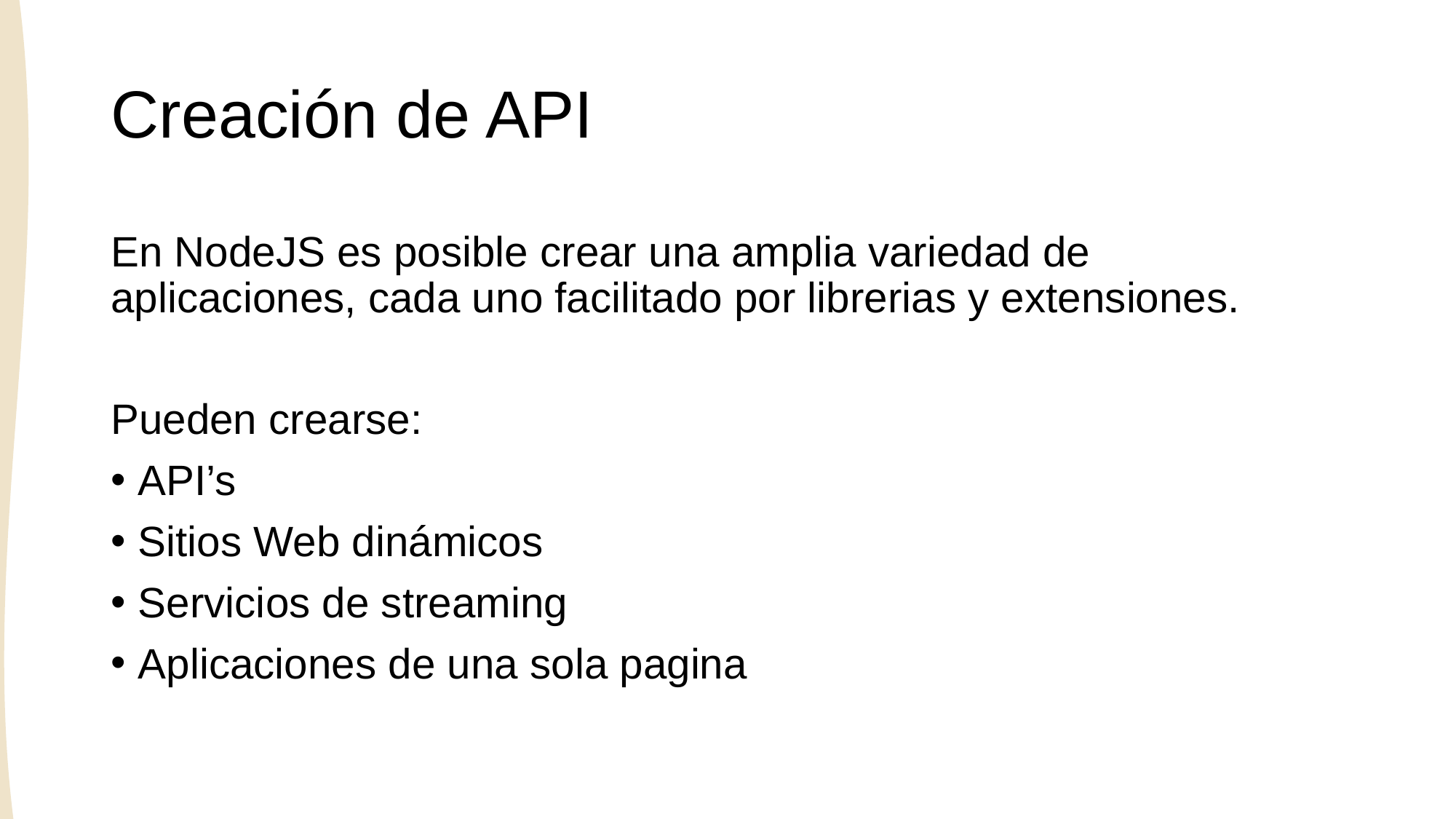

# Creación de API
En NodeJS es posible crear una amplia variedad de aplicaciones, cada uno facilitado por librerias y extensiones.

Pueden crearse:
API’s
Sitios Web dinámicos
Servicios de streaming
Aplicaciones de una sola pagina